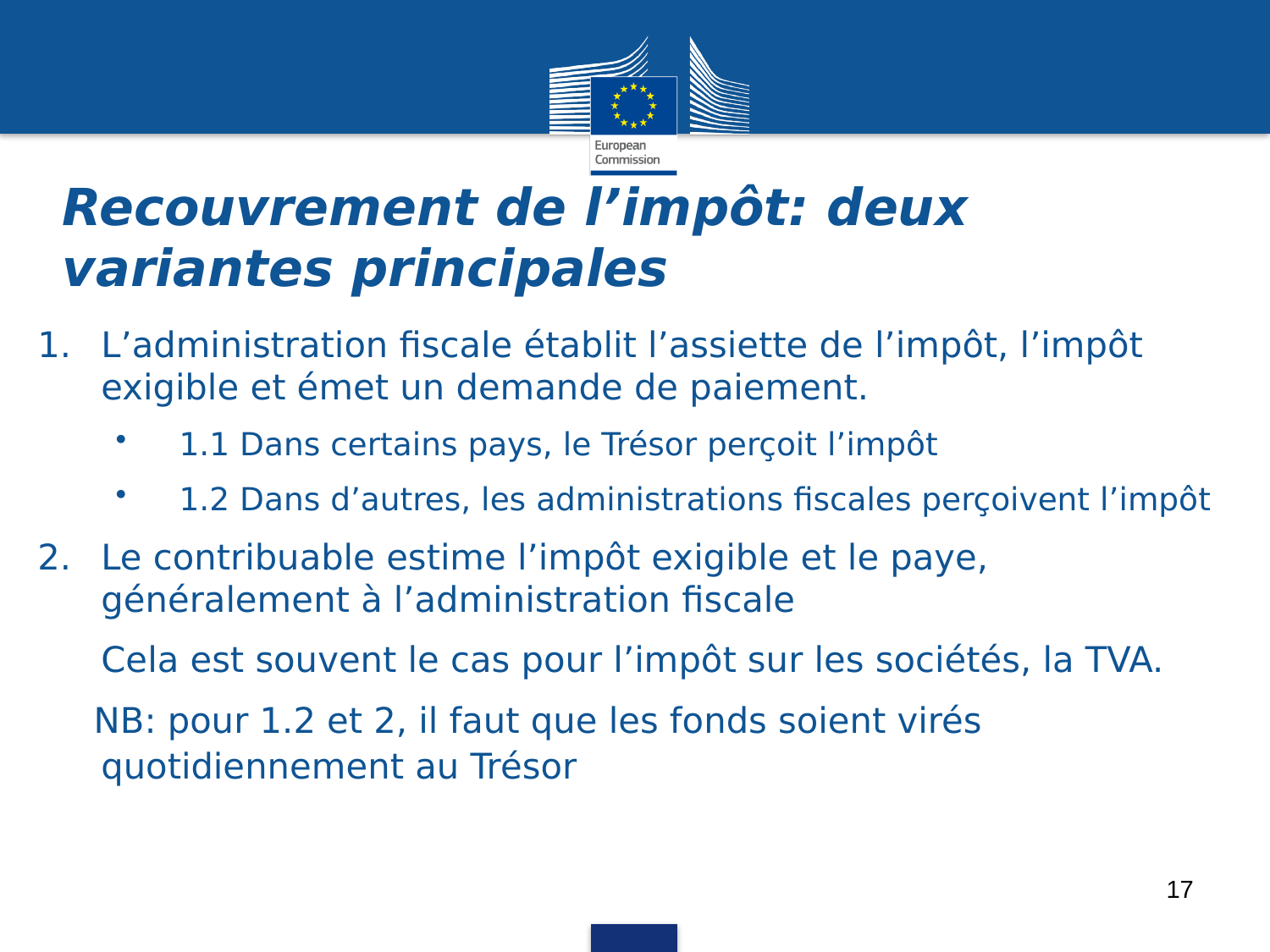

Recouvrement de l’impôt: deux variantes principales
L’administration fiscale établit l’assiette de l’impôt, l’impôt exigible et émet un demande de paiement.
1.1 Dans certains pays, le Trésor perçoit l’impôt
1.2 Dans d’autres, les administrations fiscales perçoivent l’impôt
Le contribuable estime l’impôt exigible et le paye,  généralement à l’administration fiscale
	Cela est souvent le cas pour l’impôt sur les sociétés, la TVA.
     NB: pour 1.2 et 2, il faut que les fonds soient virés quotidiennement au Trésor

17